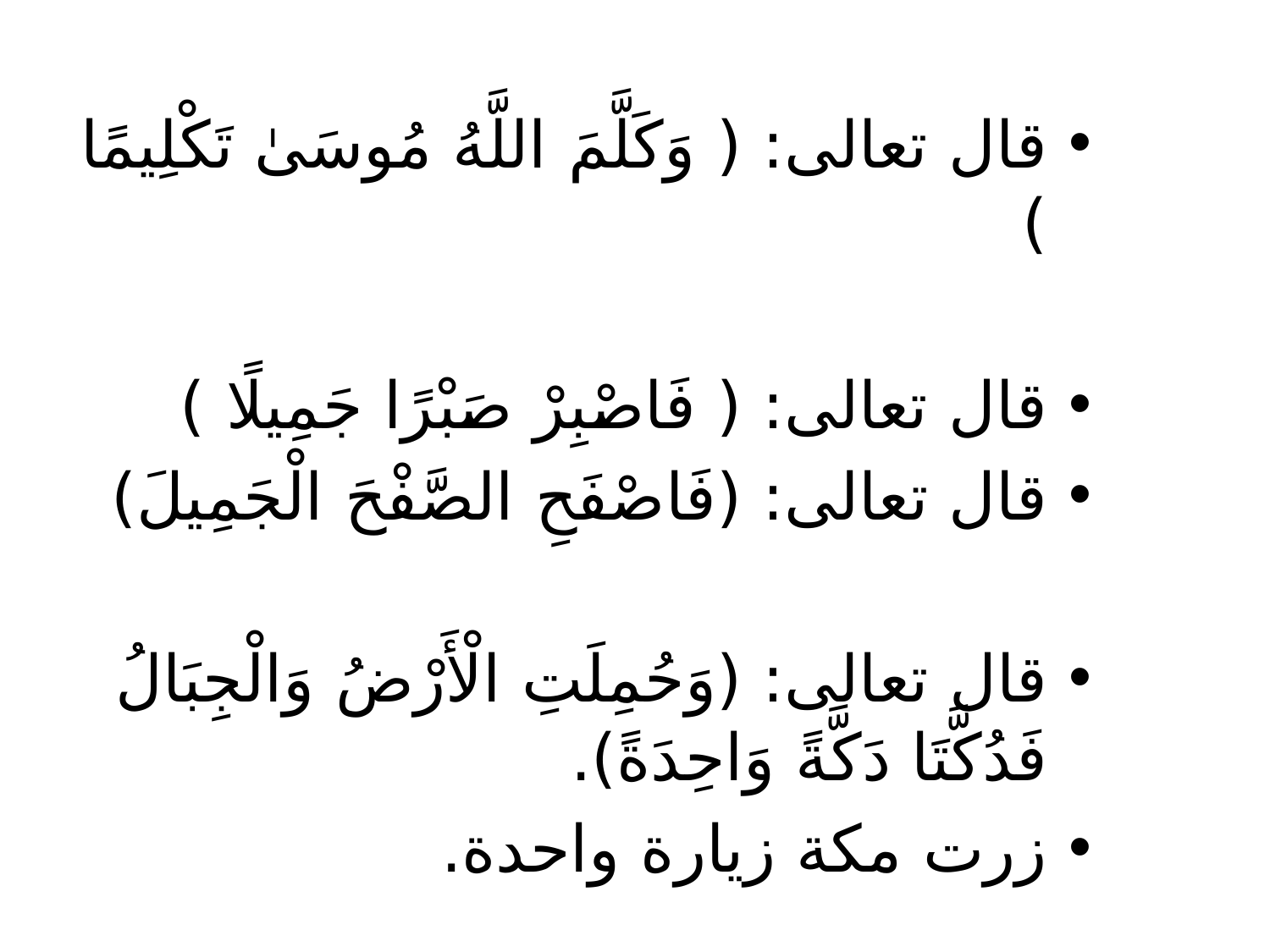

قال تعالى: ( وَكَلَّمَ اللَّهُ مُوسَىٰ تَكْلِيمًا )

قال تعالى: ( فَاصْبِرْ صَبْرًا جَمِيلًا )
قال تعالى: (فَاصْفَحِ الصَّفْحَ الْجَمِيلَ)

قال تعالى: (وَحُمِلَتِ الْأَرْضُ وَالْجِبَالُ فَدُكَّتَا دَكَّةً وَاحِدَةً).
زرت مكة زيارة واحدة.